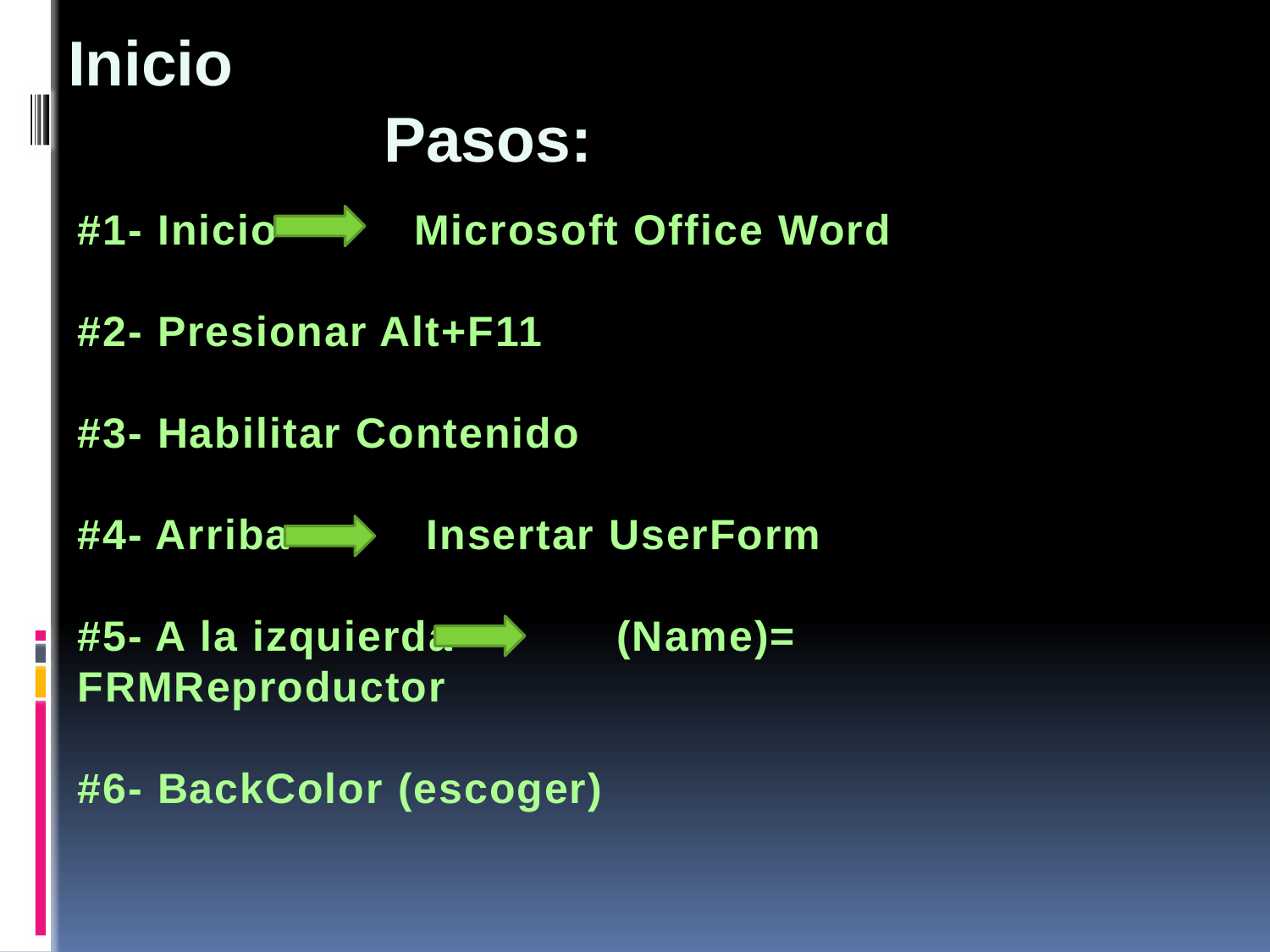

Inicio
                  Pasos:
#1- Inicio          Microsoft Office Word

#2- Presionar Alt+F11

#3- Habilitar Contenido

#4- Arriba          Insertar UserForm

#5- A la izquierda            (Name)= FRMReproductor

#6- BackColor (escoger)